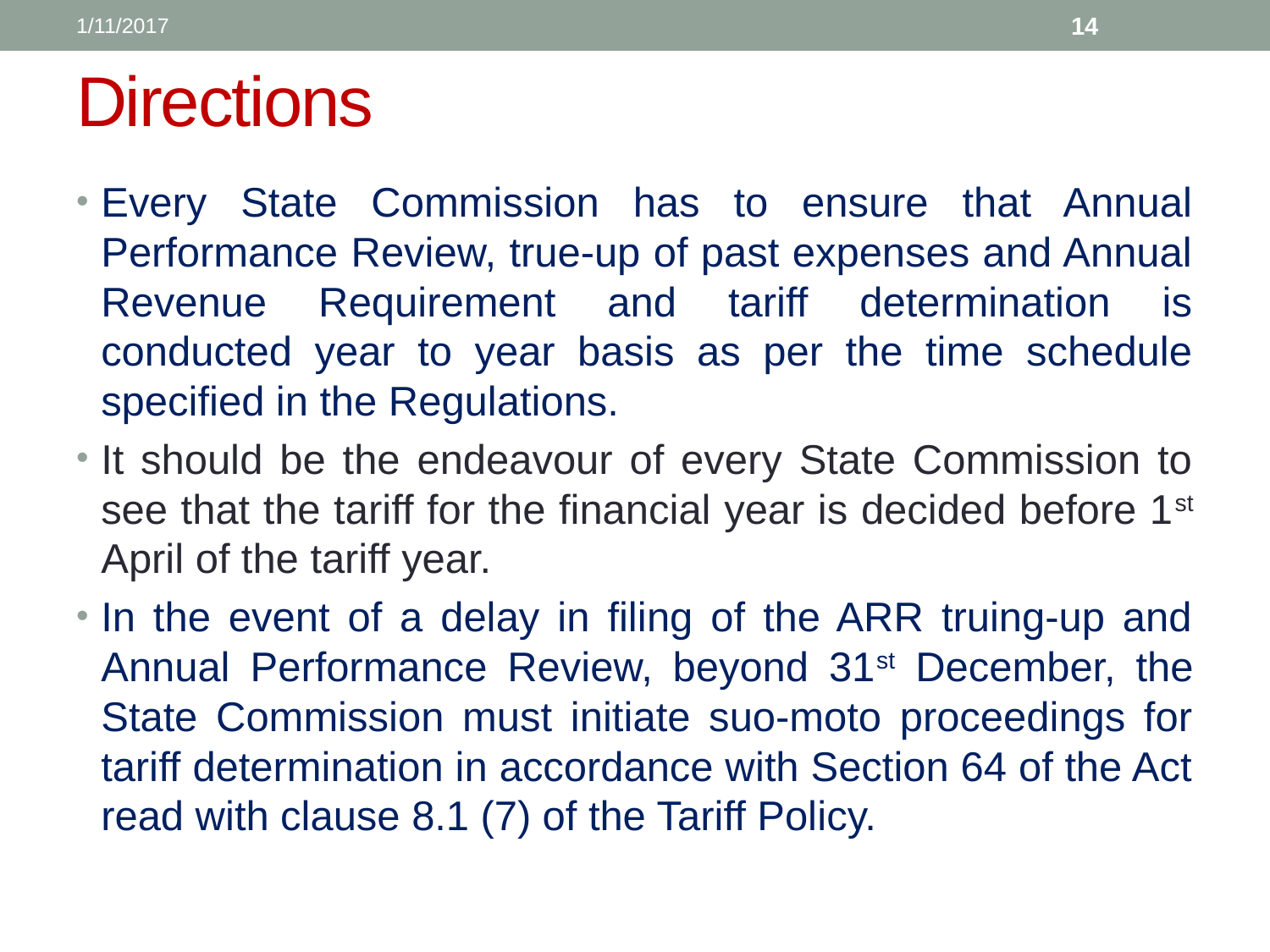

1/11/2017
14
# Directions
Every State Commission has to ensure that Annual Performance Review, true-up of past expenses and Annual Revenue Requirement and tariff determination is conducted year to year basis as per the time schedule specified in the Regulations.
It should be the endeavour of every State Commission to see that the tariff for the financial year is decided before 1st April of the tariff year.
In the event of a delay in filing of the ARR truing-up and Annual Performance Review, beyond 31st December, the State Commission must initiate suo-moto proceedings for tariff determination in accordance with Section 64 of the Act read with clause 8.1 (7) of the Tariff Policy.